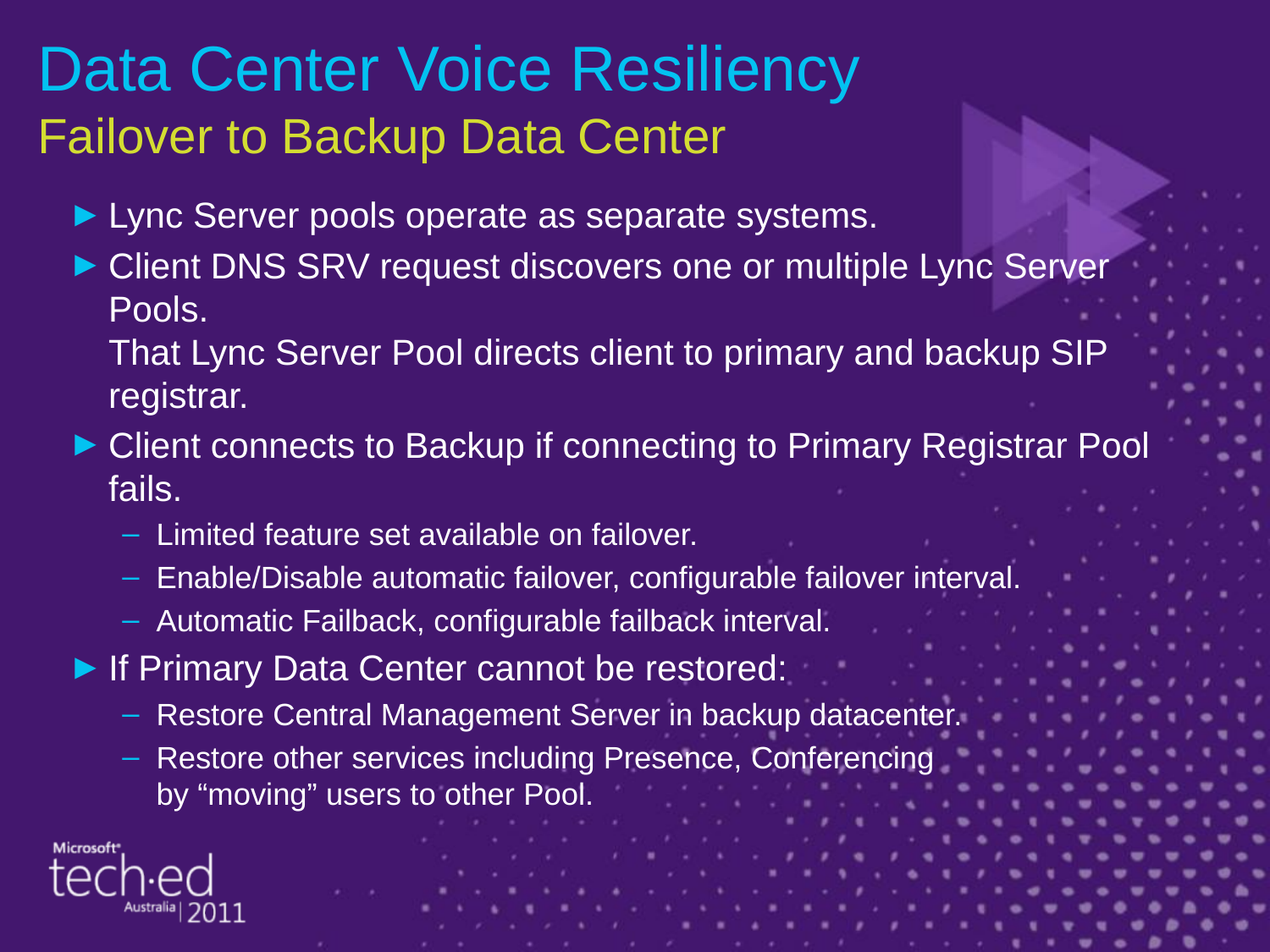

# Data Center Voice Resiliency Failover to Backup Data Center
Lync Server pools operate as separate systems.
Client DNS SRV request discovers one or multiple Lync Server Pools.
That Lync Server Pool directs client to primary and backup SIP registrar.
Client connects to Backup if connecting to Primary Registrar Pool fails.
Limited feature set available on failover.
Enable/Disable automatic failover, configurable failover interval.
Automatic Failback, configurable failback interval.
If Primary Data Center cannot be restored:
Restore Central Management Server in backup datacenter.
Restore other services including Presence, Conferencing
by “moving” users to other Pool.